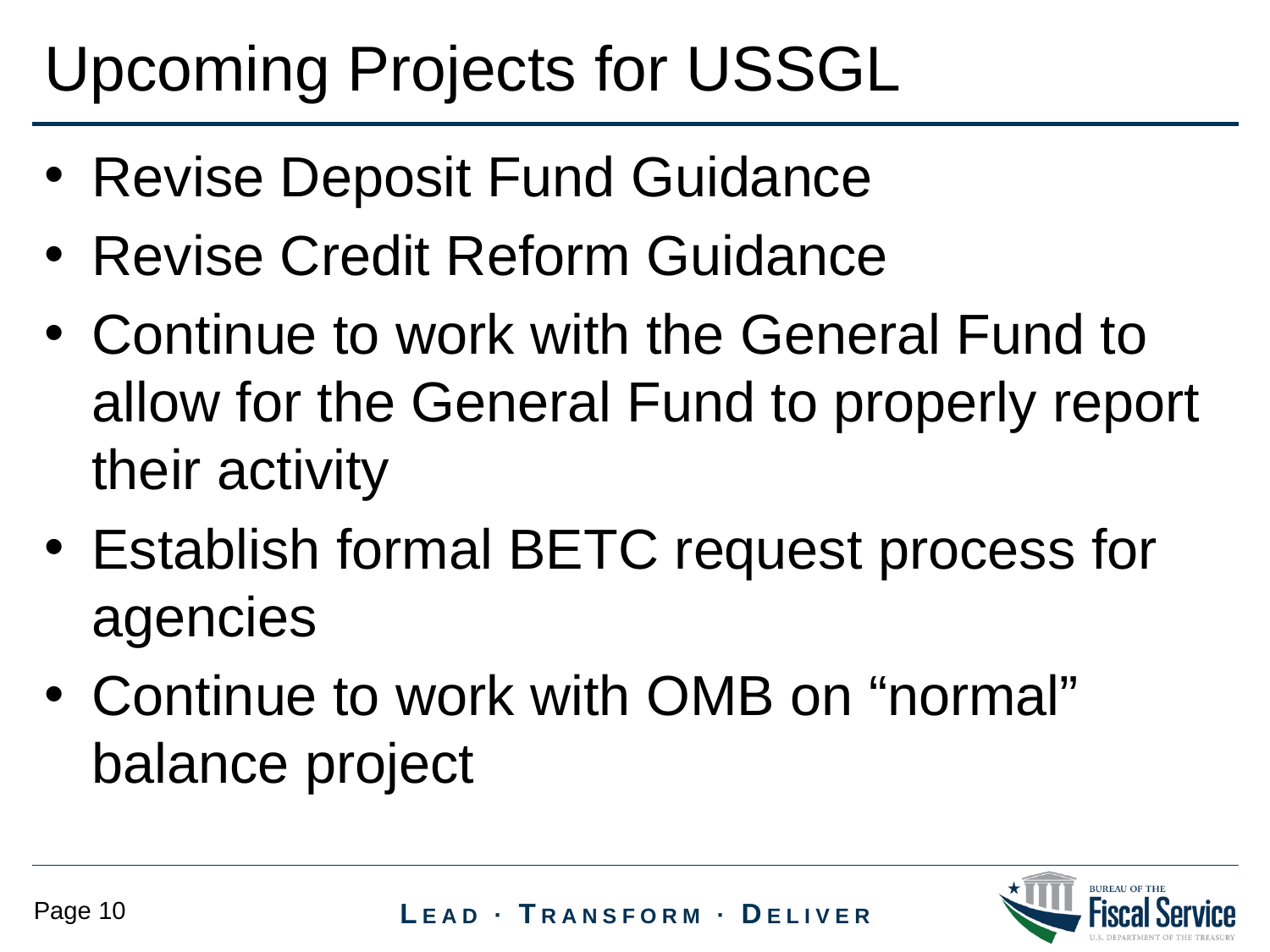

Upcoming Projects for USSGL
Revise Deposit Fund Guidance
Revise Credit Reform Guidance
Continue to work with the General Fund to allow for the General Fund to properly report their activity
Establish formal BETC request process for agencies
Continue to work with OMB on “normal” balance project